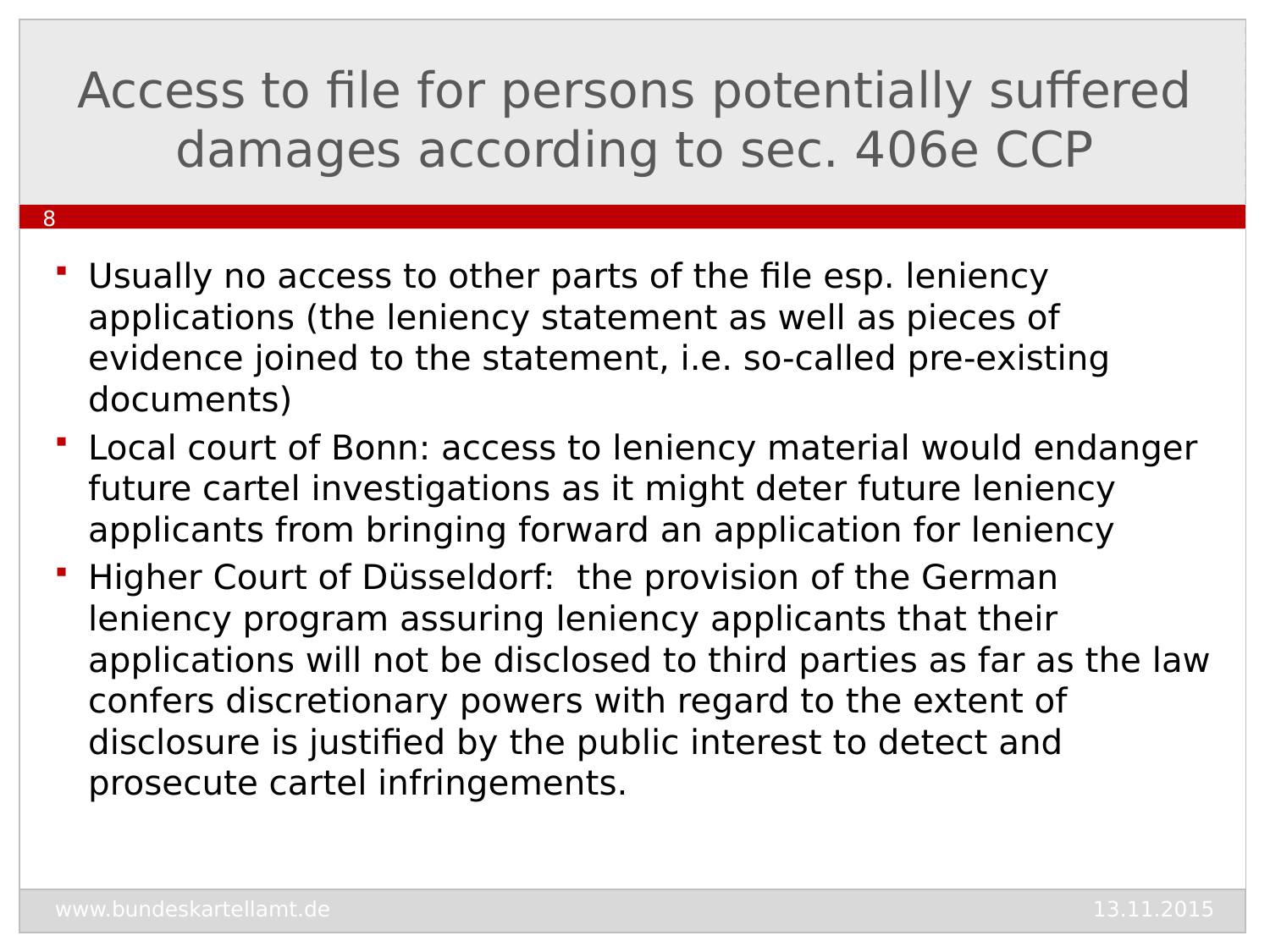

# Access to file for persons potentially suffered damages according to sec. 406e CCP
8
Usually no access to other parts of the file esp. leniency applications (the leniency statement as well as pieces of evidence joined to the statement, i.e. so-called pre-existing documents)
Local court of Bonn: access to leniency material would endanger future cartel investigations as it might deter future leniency applicants from bringing forward an application for leniency
Higher Court of Düsseldorf:  the provision of the German leniency program assuring leniency applicants that their applications will not be disclosed to third parties as far as the law confers discretionary powers with regard to the extent of disclosure is justified by the public interest to detect and prosecute cartel infringements.

13.11.2015
www.bundeskartellamt.de